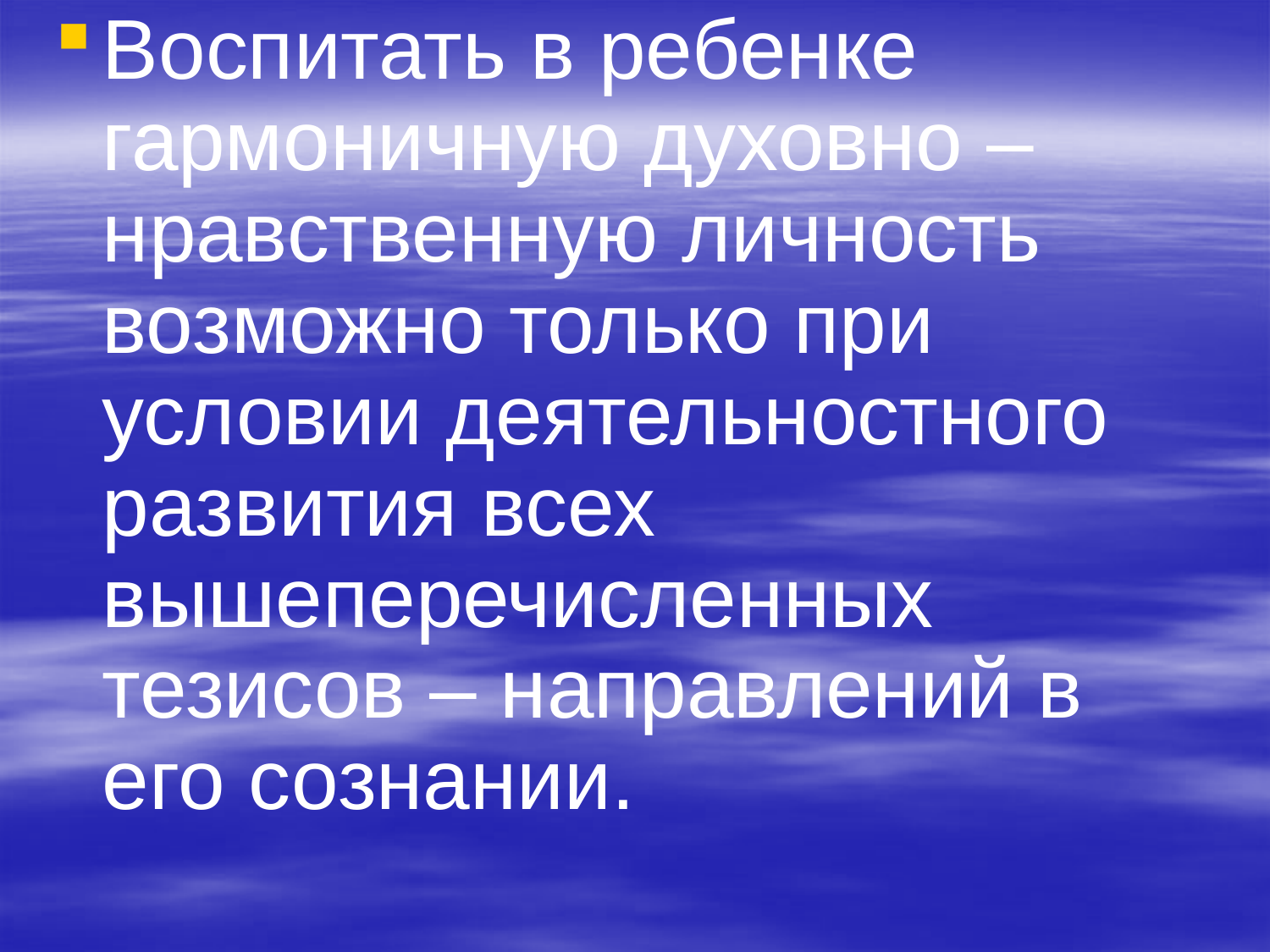

Воспитать в ребенке гармоничную духовно – нравственную личность возможно только при условии деятельностного развития всех вышеперечисленных тезисов – направлений в его сознании.